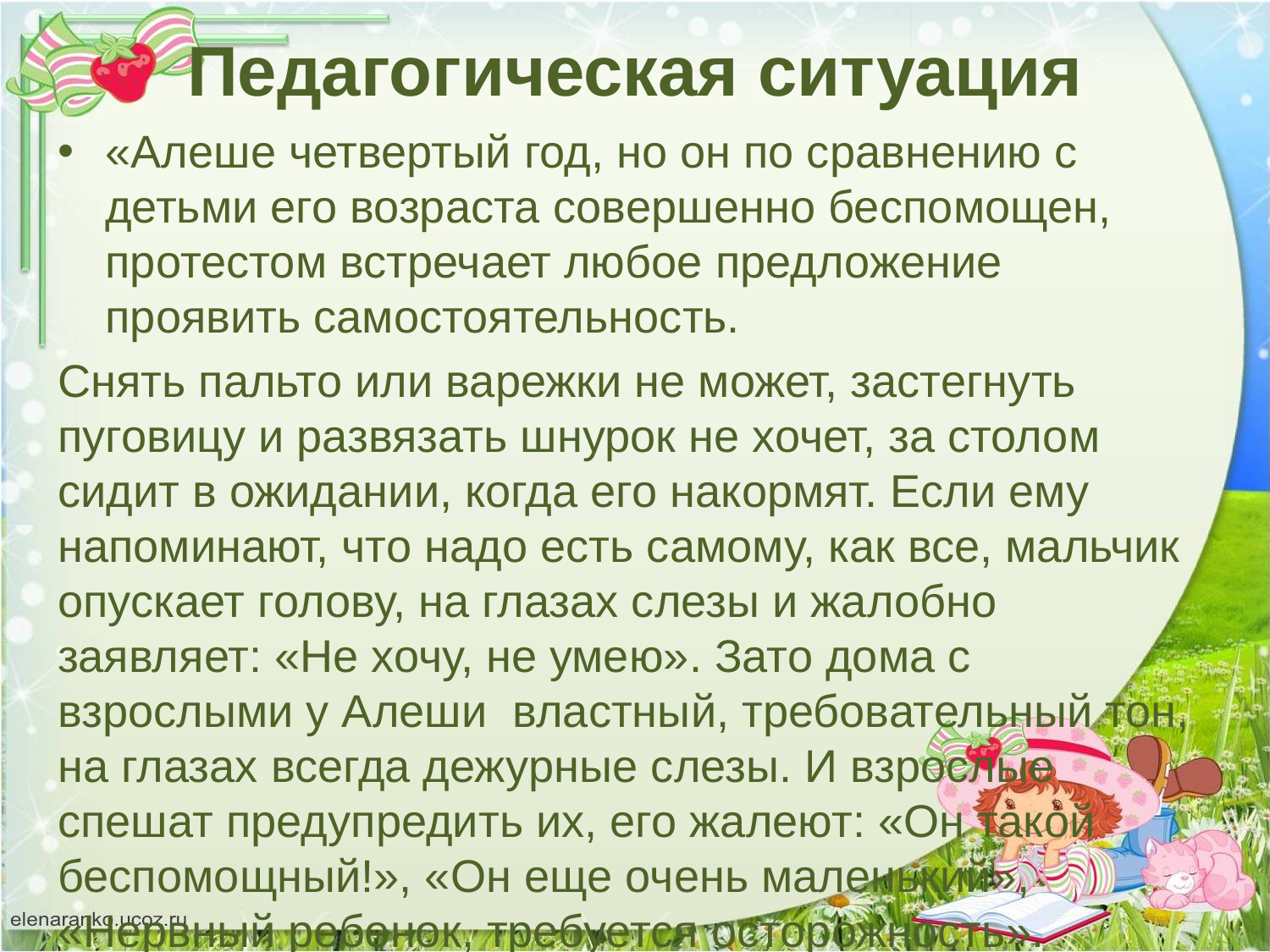

# Педагогическая ситуация
«Алеше четвертый год, но он по сравнению с детьми его возраста совершенно беспомощен, протестом встречает любое предложение проявить самостоятельность.
Снять пальто или варежки не может, застегнуть пуговицу и развязать шнурок не хочет, за столом сидит в ожидании, когда его накормят. Если ему напоминают, что надо есть самому, как все, мальчик опускает голову, на глазах слезы и жалобно заявляет: «Не хочу, не умею». Зато дома с взрослыми у Алеши  властный, требовательный тон, на глазах всегда дежурные слезы. И взрослые спешат предупредить их, его жалеют: «Он такой беспомощный!», «Он еще очень маленький», «Нервный ребенок, требуется осторожность».
Это часто произносится в присутствии мальчика».